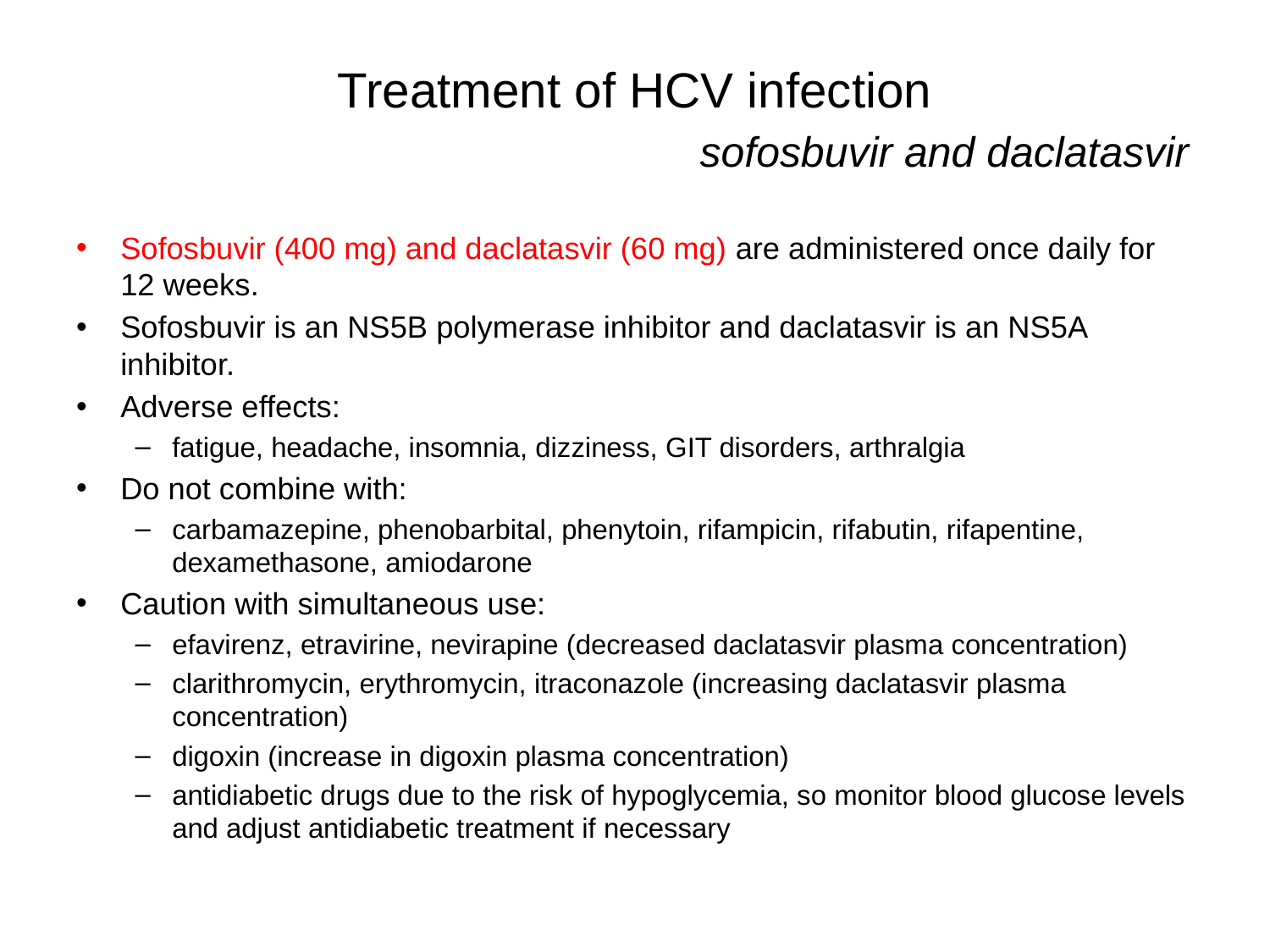

# Treatment of HCV infection sofosbuvir and daclatasvir
Sofosbuvir (400 mg) and daclatasvir (60 mg) are administered once daily for 12 weeks.
Sofosbuvir is an NS5B polymerase inhibitor and daclatasvir is an NS5A inhibitor.
Adverse effects:
fatigue, headache, insomnia, dizziness, GIT disorders, arthralgia
Do not combine with:
carbamazepine, phenobarbital, phenytoin, rifampicin, rifabutin, rifapentine, dexamethasone, amiodarone
Caution with simultaneous use:
efavirenz, etravirine, nevirapine (decreased daclatasvir plasma concentration)
clarithromycin, erythromycin, itraconazole (increasing daclatasvir plasma concentration)
digoxin (increase in digoxin plasma concentration)
antidiabetic drugs due to the risk of hypoglycemia, so monitor blood glucose levels and adjust antidiabetic treatment if necessary